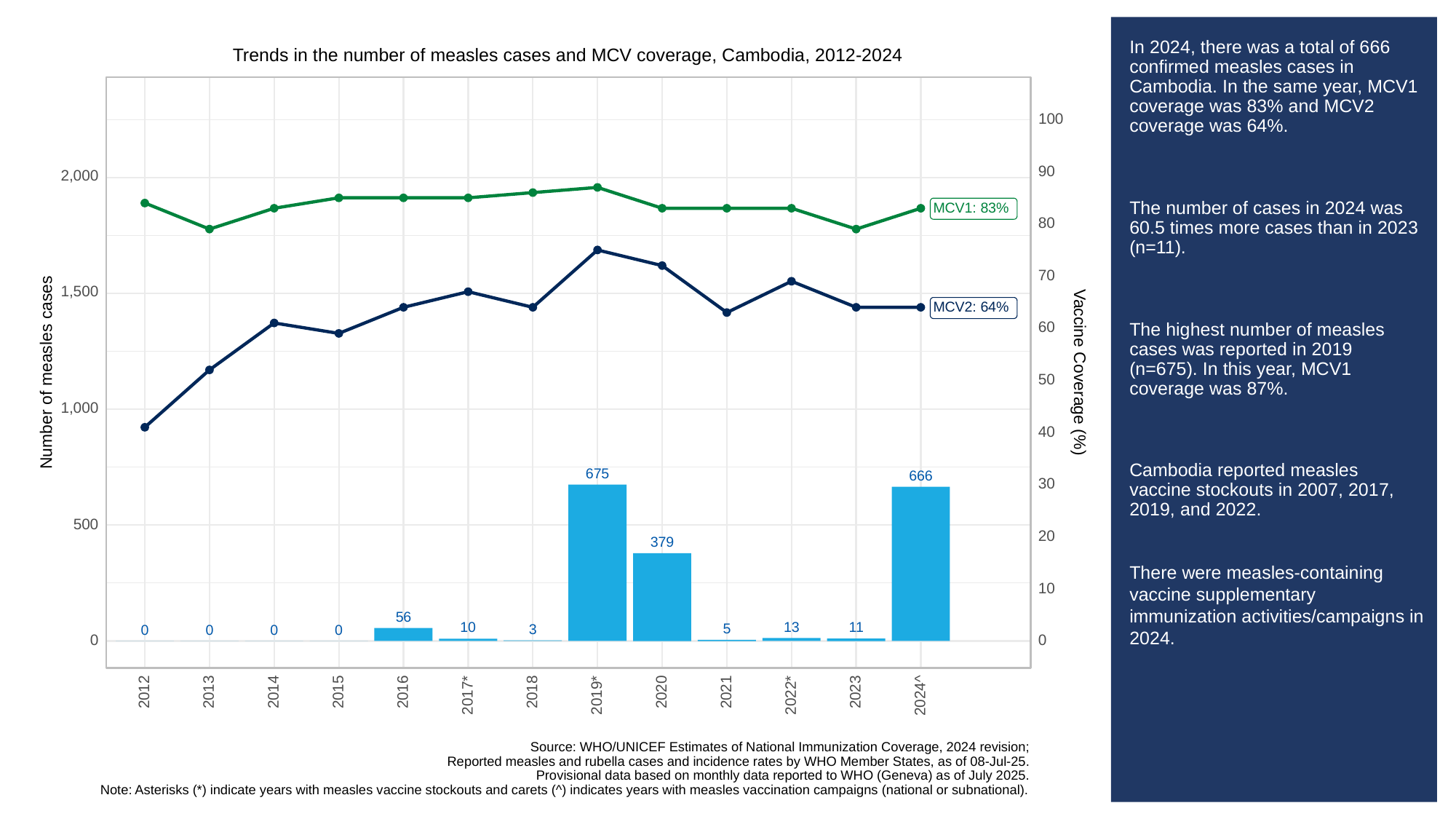

# In 2024, there was a total of 666 confirmed measles cases in Cambodia. In the same year, MCV1 coverage was 83% and MCV2 coverage was 64%.

The number of cases in 2024 was 60.5 times more cases than in 2023 (n=11).

The highest number of measles cases was reported in 2019 (n=675). In this year, MCV1 coverage was 87%.

Cambodia reported measles vaccine stockouts in 2007, 2017, 2019, and 2022.

There were measles-containing vaccine supplementary immunization activities/campaigns in 2024.

Trends in the number of measles cases and MCV coverage, Cambodia, 2012-2024

100

90
2,000

MCV1: 83%

80

70

1,500

MCV2: 64%

60

Vaccine Coverage (%)

Number of measles cases
50
1,000

40

675
666
30

500

20
379

10
56
13
11
10
5
3
0
0
0
0

0
0

2013
2023
2012
2014
2015
2016
2018
2020
2021
2017*
2019*
2022*
2024^
Source: WHO/UNICEF Estimates of National Immunization Coverage, 2024 revision;
Reported measles and rubella cases and incidence rates by WHO Member States, as of 08-Jul-25.
Provisional data based on monthly data reported to WHO (Geneva) as of July 2025.
Note: Asterisks (*) indicate years with measles vaccine stockouts and carets (^) indicates years with measles vaccination campaigns (national or subnational).